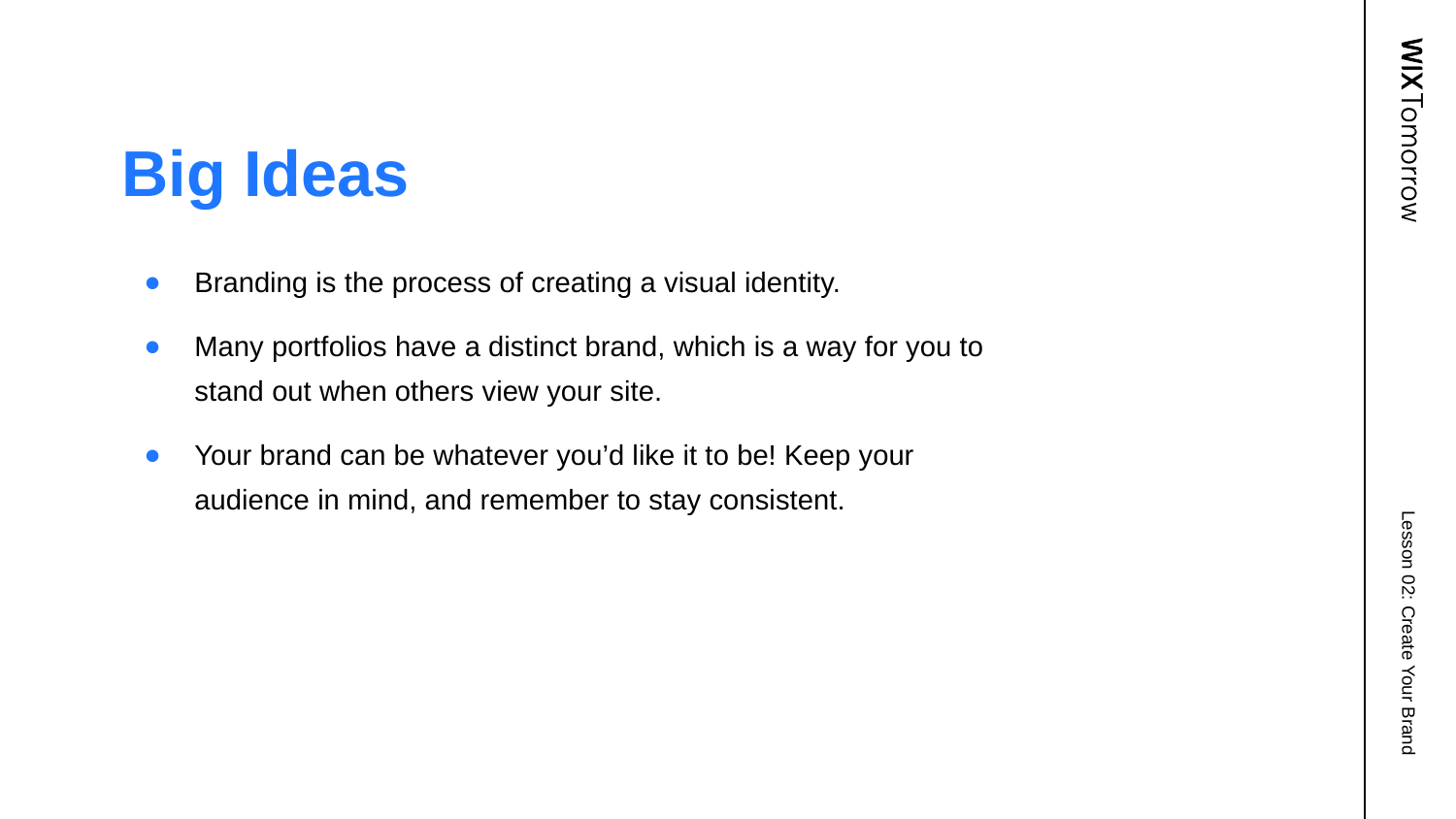

# Big Ideas
Branding is the process of creating a visual identity.
Many portfolios have a distinct brand, which is a way for you to stand out when others view your site.
Your brand can be whatever you’d like it to be! Keep your audience in mind, and remember to stay consistent.